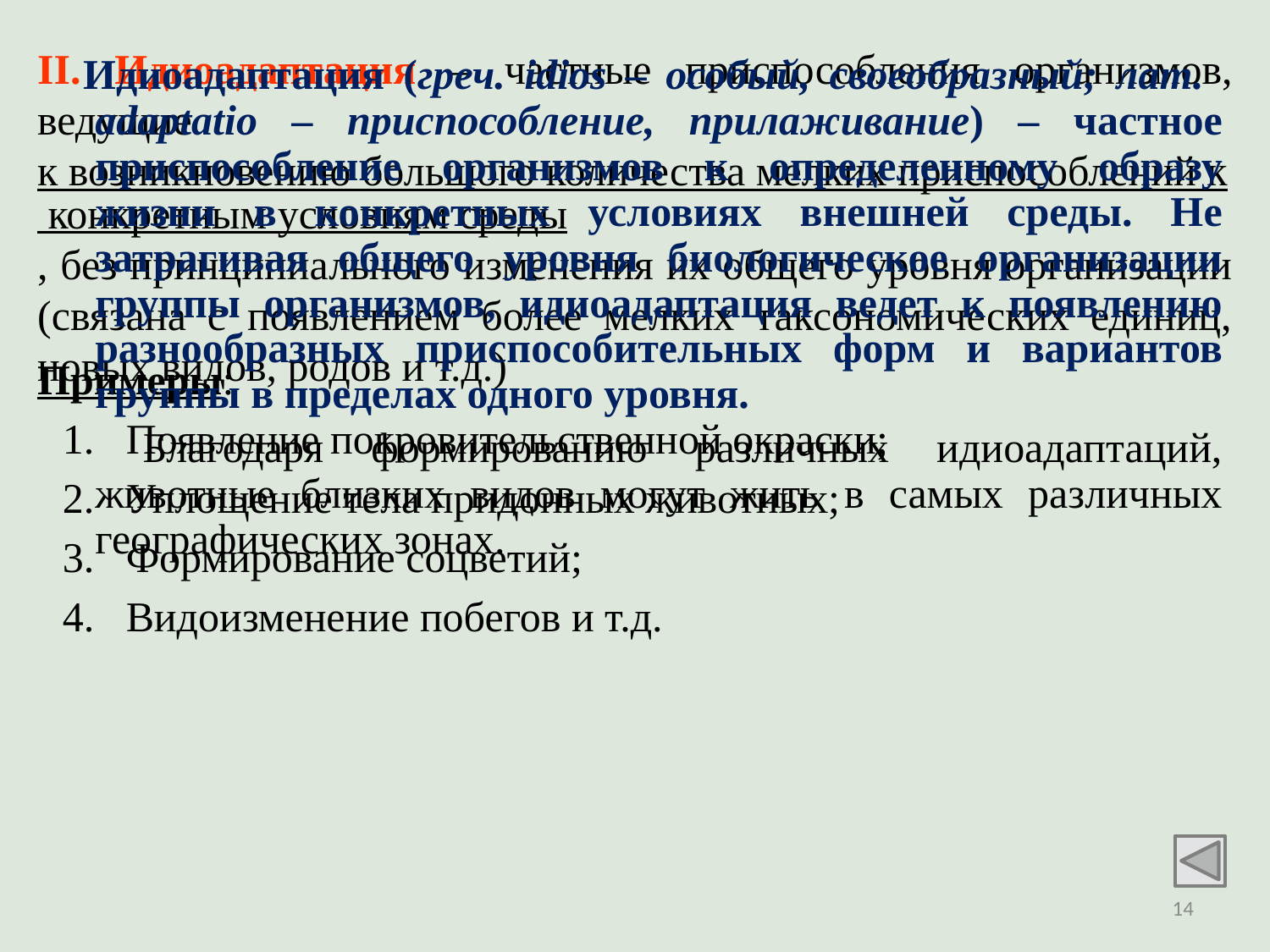

II. Идиоадаптация – частные приспособления организмов, ведущие к возникновению большого количества мелких приспособлений к конкретным условиям среды, без принципиального изменения их общего уровня организации (связана с появлением более мелких таксономических единиц, новых видов, родов и т.д.)
  Идиоадаптация (греч. idios – особый, своеобразный; лат.  adaptatio – приспособление, прилаживание) – частное приспособление организмов к определенному образу жизни в конкретных условиях внешней среды. Не затрагивая общего уровня биологическое организации группы организмов, идиоадаптация ведет к появлению разнообразных приспособительных форм и вариантов группы в пределах одного уровня.
  Благодаря формированию различных идиоадаптаций, животные близких видов могут жить в самых различных географических зонах.
Примеры:
Появление покровительственной окраски;
Уплощение тела придонных животных;
Формирование соцветий;
Видоизменение побегов и т.д.

14